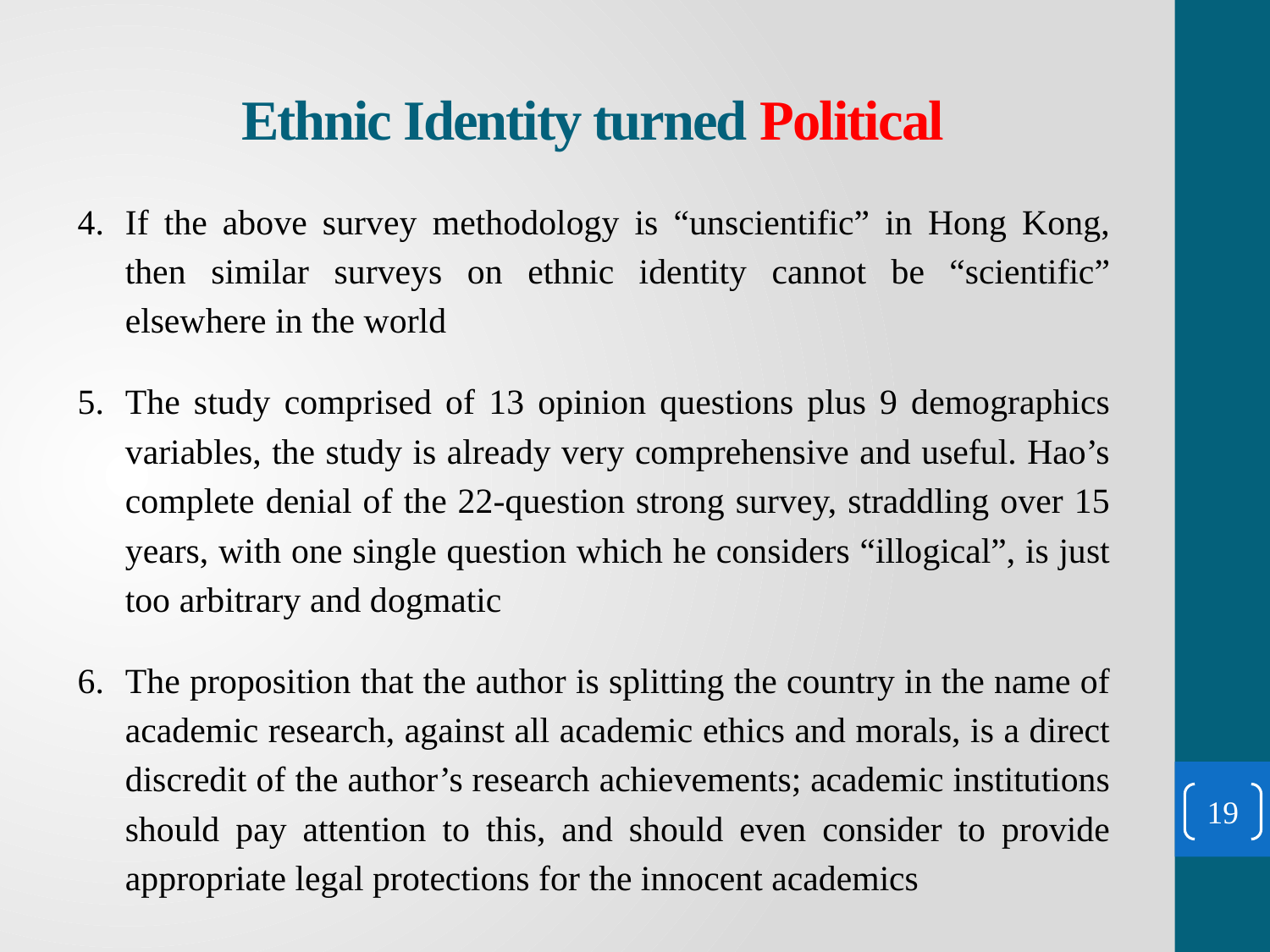

# Ethnic Identity turned Political
If the above survey methodology is “unscientific” in Hong Kong, then similar surveys on ethnic identity cannot be “scientific” elsewhere in the world
The study comprised of 13 opinion questions plus 9 demographics variables, the study is already very comprehensive and useful. Hao’s complete denial of the 22-question strong survey, straddling over 15 years, with one single question which he considers “illogical”, is just too arbitrary and dogmatic
The proposition that the author is splitting the country in the name of academic research, against all academic ethics and morals, is a direct discredit of the author’s research achievements; academic institutions should pay attention to this, and should even consider to provide appropriate legal protections for the innocent academics
19